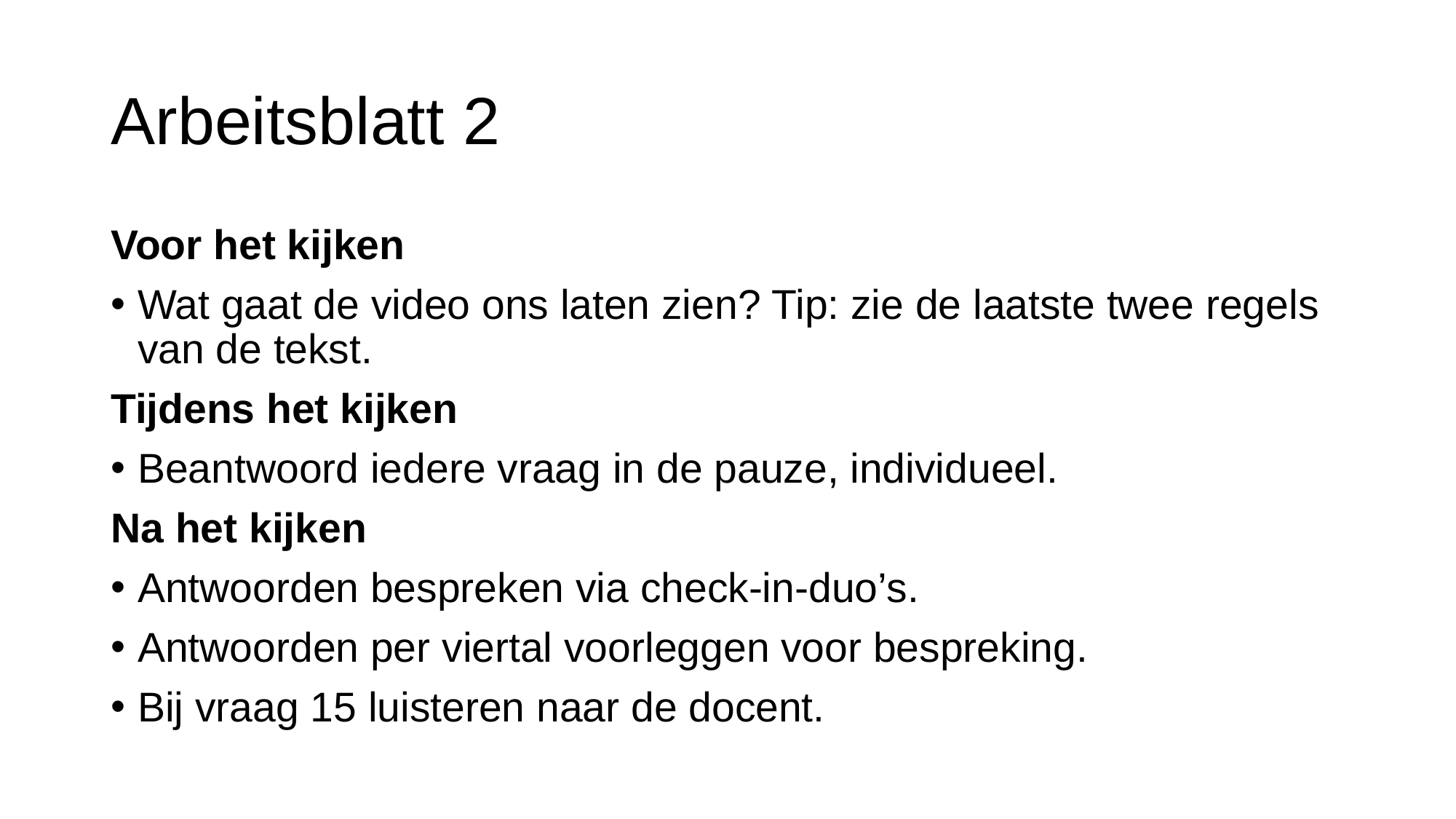

# Arbeitsblatt 2
Voor het kijken
Wat gaat de video ons laten zien? Tip: zie de laatste twee regels van de tekst.
Tijdens het kijken
Beantwoord iedere vraag in de pauze, individueel.
Na het kijken
Antwoorden bespreken via check-in-duo’s.
Antwoorden per viertal voorleggen voor bespreking.
Bij vraag 15 luisteren naar de docent.